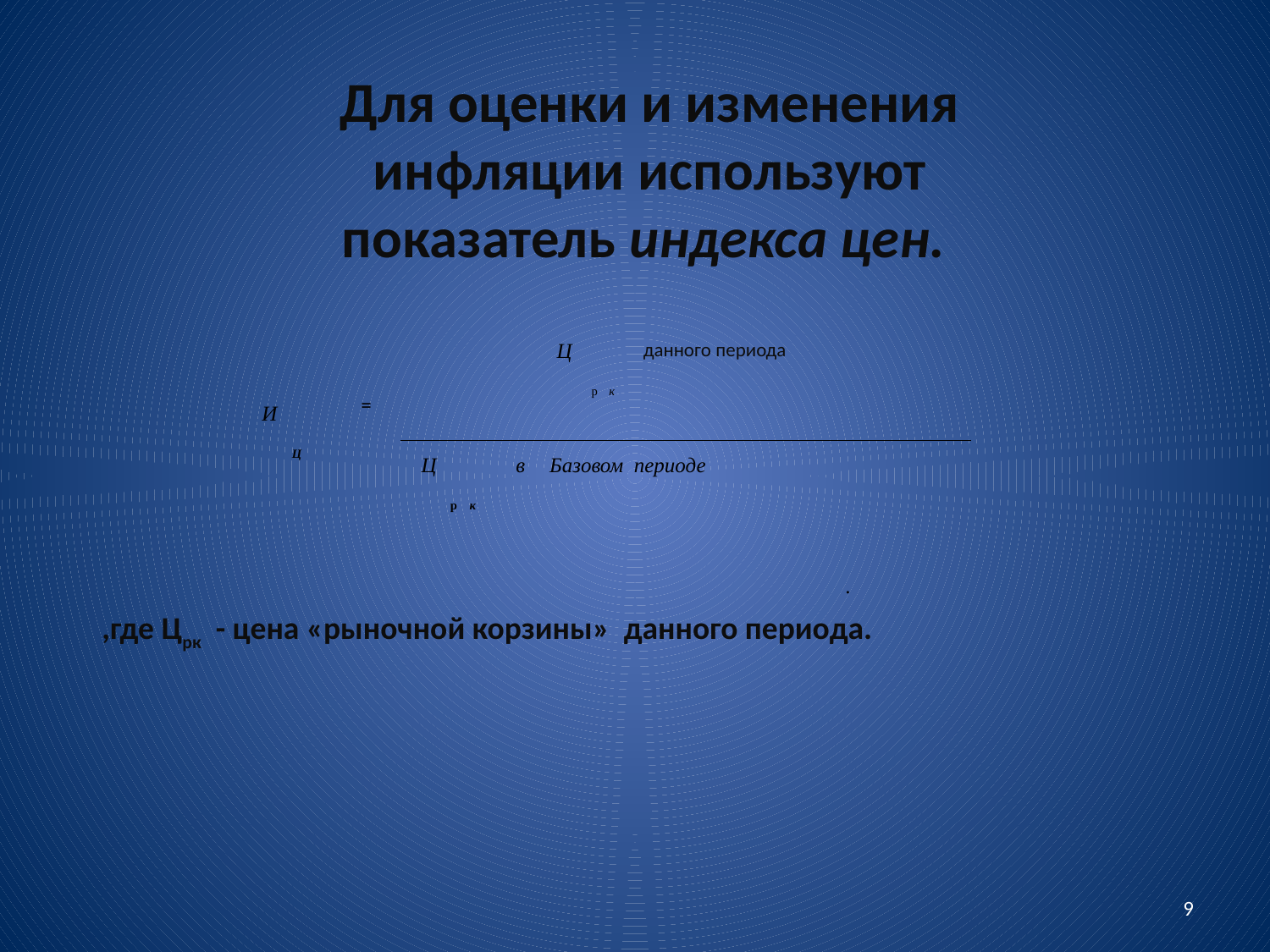

Для оценки и изменения инфляции используют показатель индекса цен.

Ц
данного периода

р
к
=
И

Ц
Ц
в
Базовом  периоде

р
к

.

,где Црк  - цена «рыночной корзины»  данного периода.
9